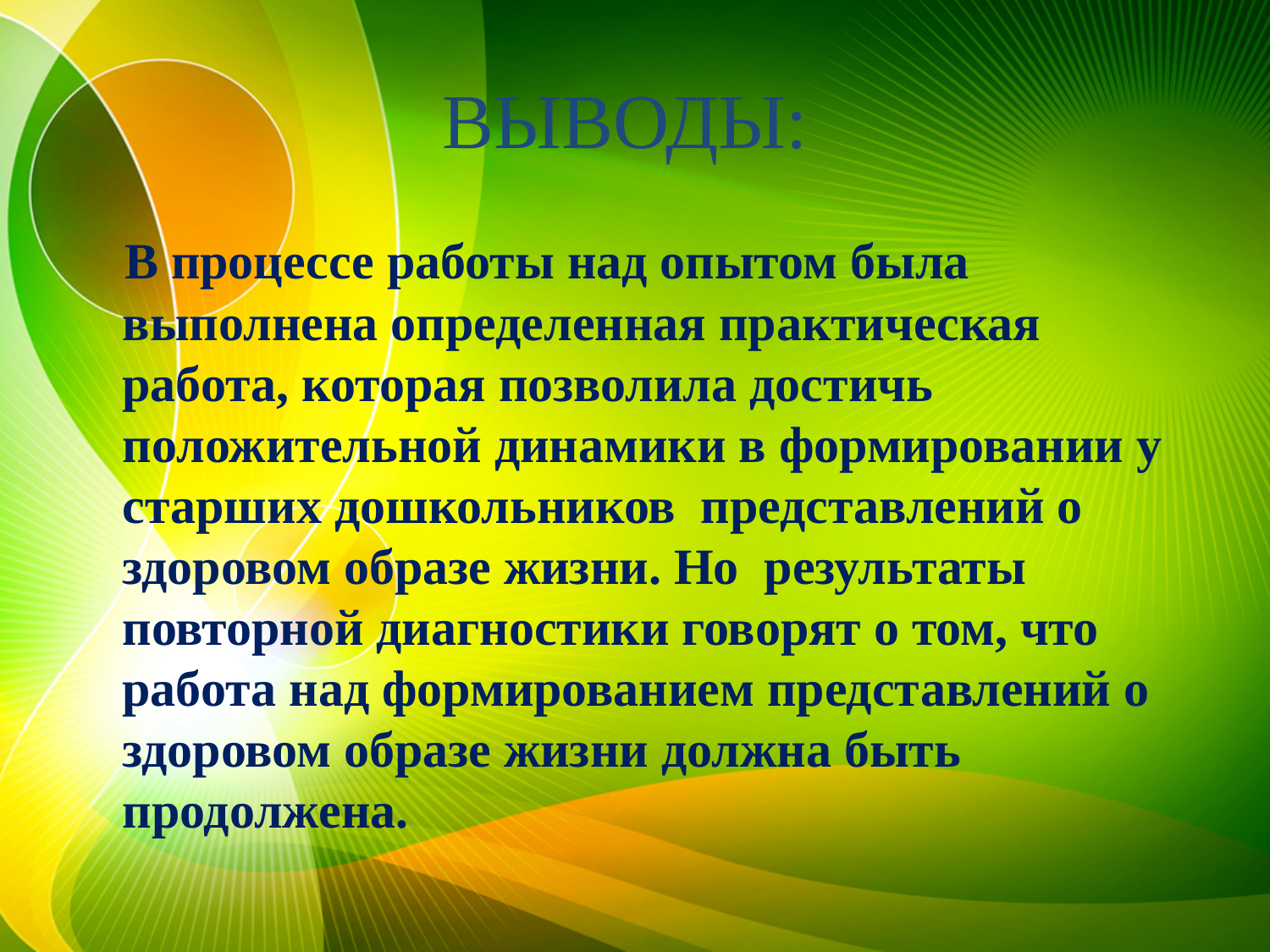

# ВЫВОДЫ:
В процессе работы над опытом была выполнена определенная практическая работа, которая позволила достичь положительной динамики в формировании у старших дошкольников  представлений о здоровом образе жизни. Но  результаты повторной диагностики говорят о том, что работа над формированием представлений о здоровом образе жизни должна быть продолжена.